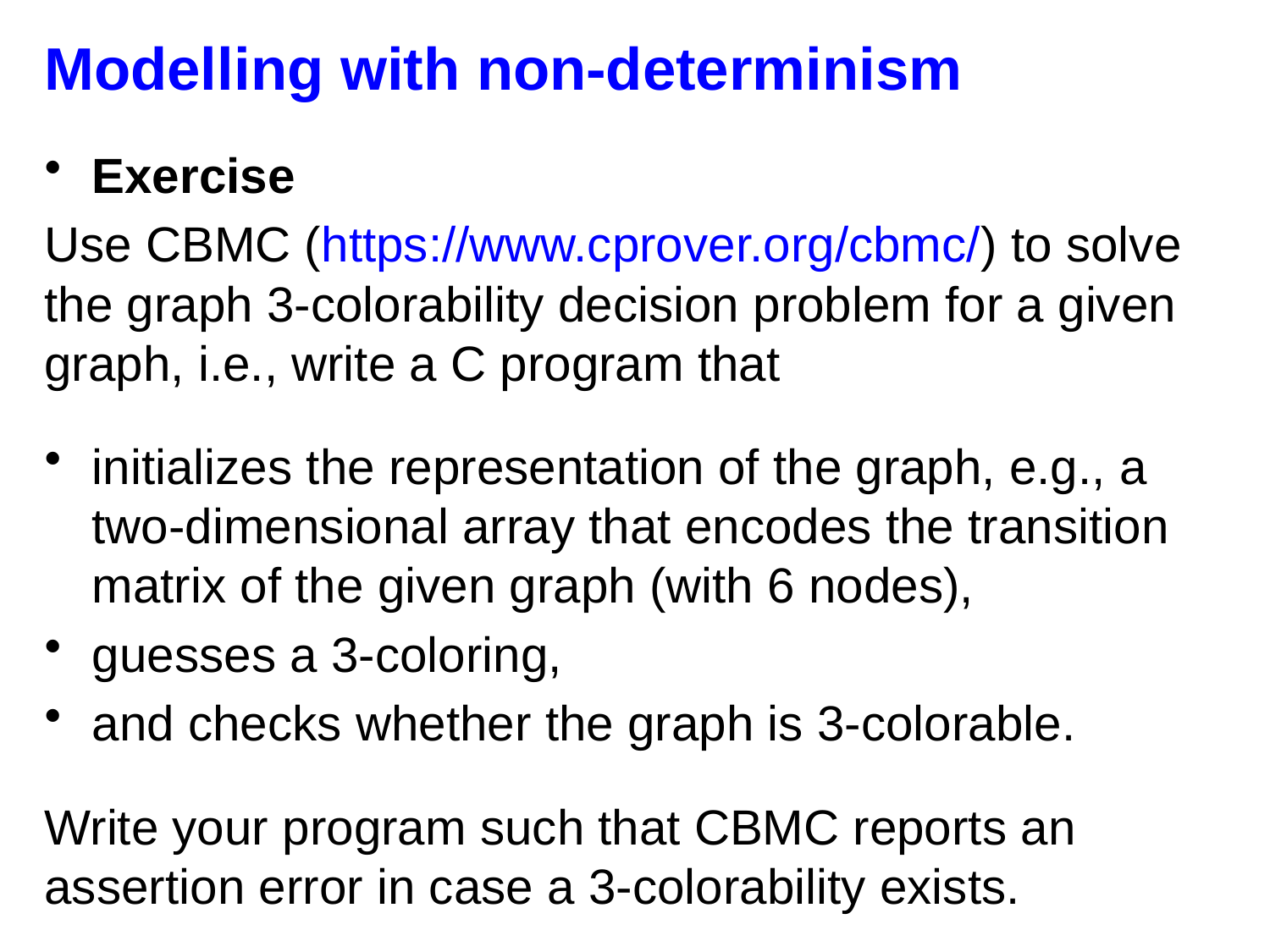

# Modelling with non-determinism
Exercise
Use CBMC (https://www.cprover.org/cbmc/) to solve the graph 3-colorability decision problem for a given graph, i.e., write a C program that

initializes the representation of the graph, e.g., a two-dimensional array that encodes the transition matrix of the given graph (with 6 nodes),
guesses a 3-coloring,
and checks whether the graph is 3-colorable.

Write your program such that CBMC reports an assertion error in case a 3-colorability exists.